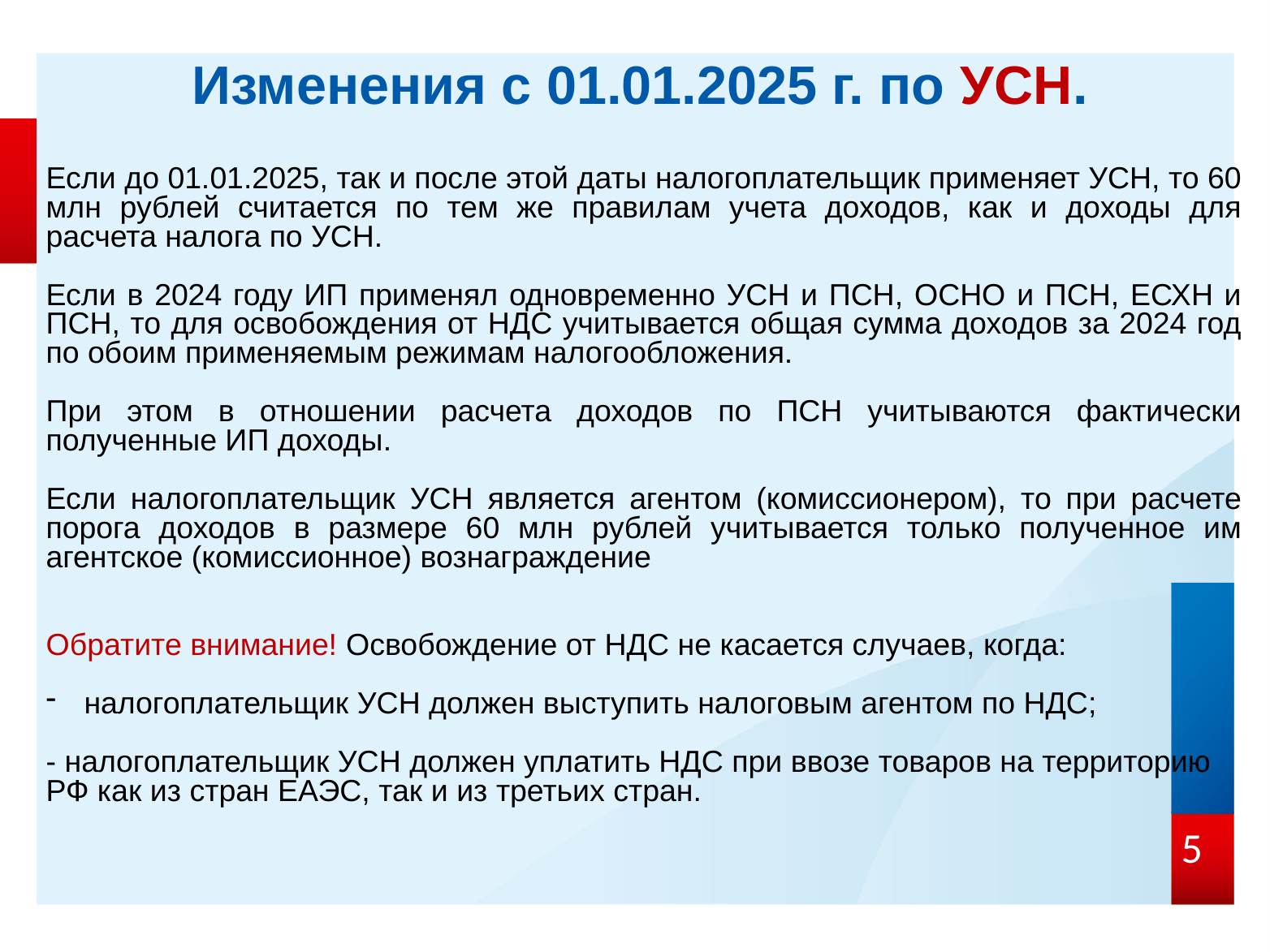

Изменения с 01.01.2025 г. по УСН.
Если до 01.01.2025, так и после этой даты налогоплательщик применяет УСН, то 60 млн рублей считается по тем же правилам учета доходов, как и доходы для расчета налога по УСН.

Если в 2024 году ИП применял одновременно УСН и ПСН, ОСНО и ПСН, ЕСХН и ПСН, то для освобождения от НДС учитывается общая сумма доходов за 2024 год по обоим применяемым режимам налогообложения.

При этом в отношении расчета доходов по ПСН учитываются фактически полученные ИП доходы.

Если налогоплательщик УСН является агентом (комиссионером), то при расчете порога доходов в размере 60 млн рублей учитывается только полученное им агентское (комиссионное) вознаграждение

Обратите внимание! Освобождение от НДС не касается случаев, когда:

налогоплательщик УСН должен выступить налоговым агентом по НДС;

- налогоплательщик УСН должен уплатить НДС при ввозе товаров на территорию РФ как из стран ЕАЭС, так и из третьих стран.

5